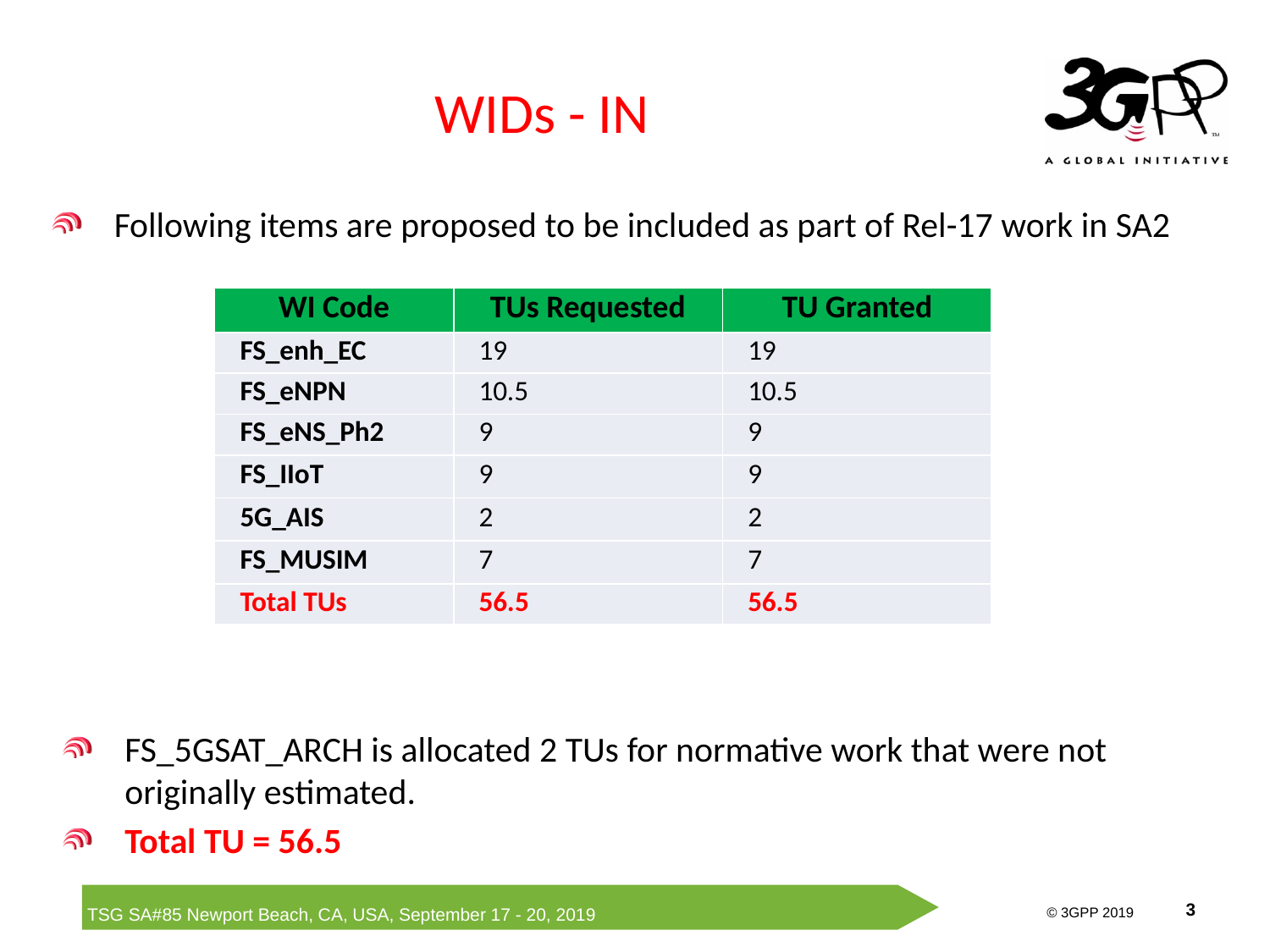

# WIDs - IN
Following items are proposed to be included as part of Rel-17 work in SA2

| WI Code | TUs Requested | TU Granted |
| --- | --- | --- |
| FS\_enh\_EC | 19 | 19 |
| FS\_eNPN | 10.5 | 10.5 |
| FS\_eNS\_Ph2 | 9 | 9 |
| FS\_IIoT | 9 | 9 |
| 5G\_AIS | 2 | 2 |
| FS\_MUSIM | 7 | 7 |
| Total TUs | 56.5 | 56.5 |
FS_5GSAT_ARCH is allocated 2 TUs for normative work that were not originally estimated.
Total TU = 56.5